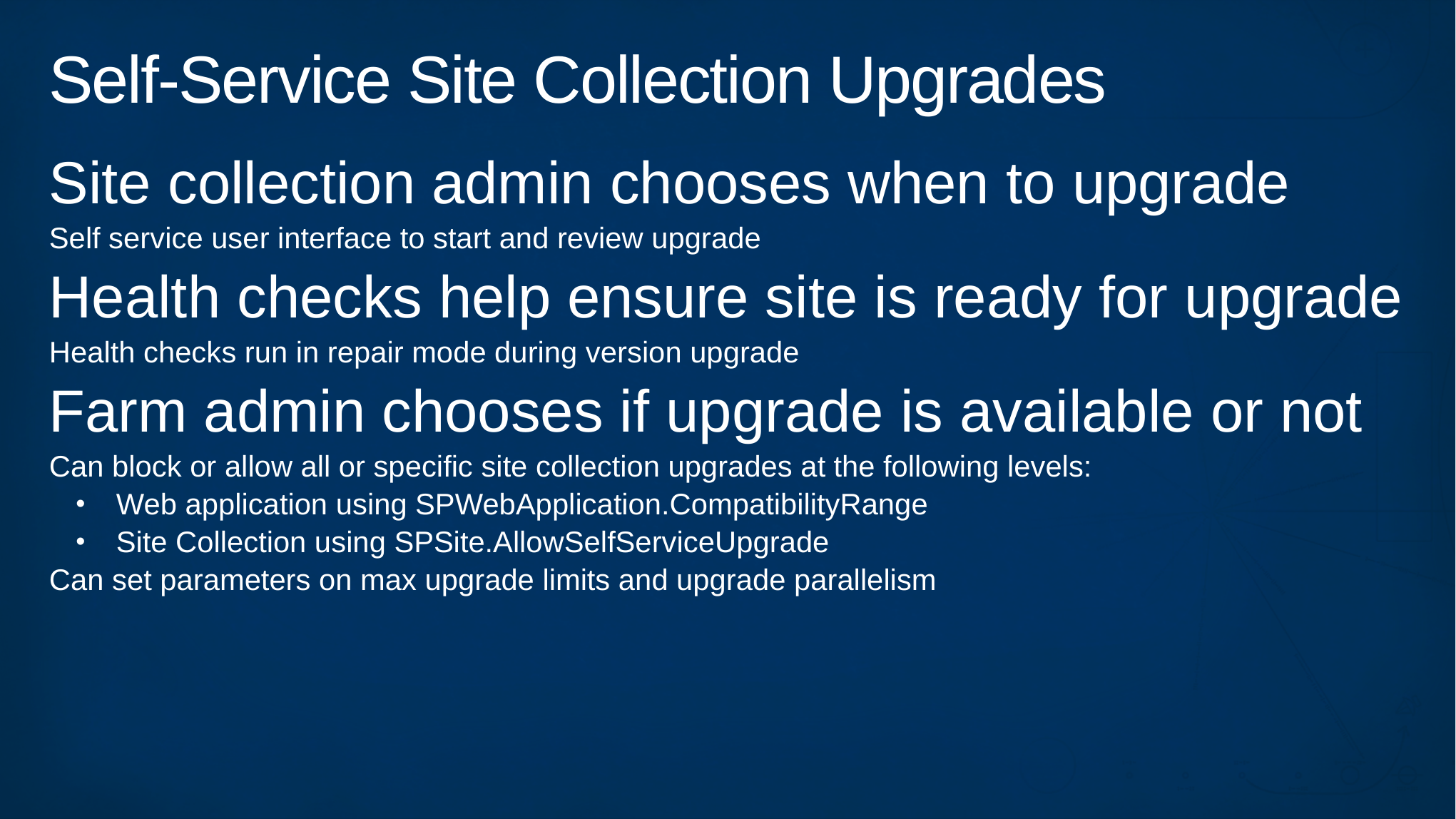

# Self-Service Site Collection Upgrades
Site collection admin chooses when to upgrade
Self service user interface to start and review upgrade
Health checks help ensure site is ready for upgrade
Health checks run in repair mode during version upgrade
Farm admin chooses if upgrade is available or not
Can block or allow all or specific site collection upgrades at the following levels:
Web application using SPWebApplication.CompatibilityRange
Site Collection using SPSite.AllowSelfServiceUpgrade
Can set parameters on max upgrade limits and upgrade parallelism